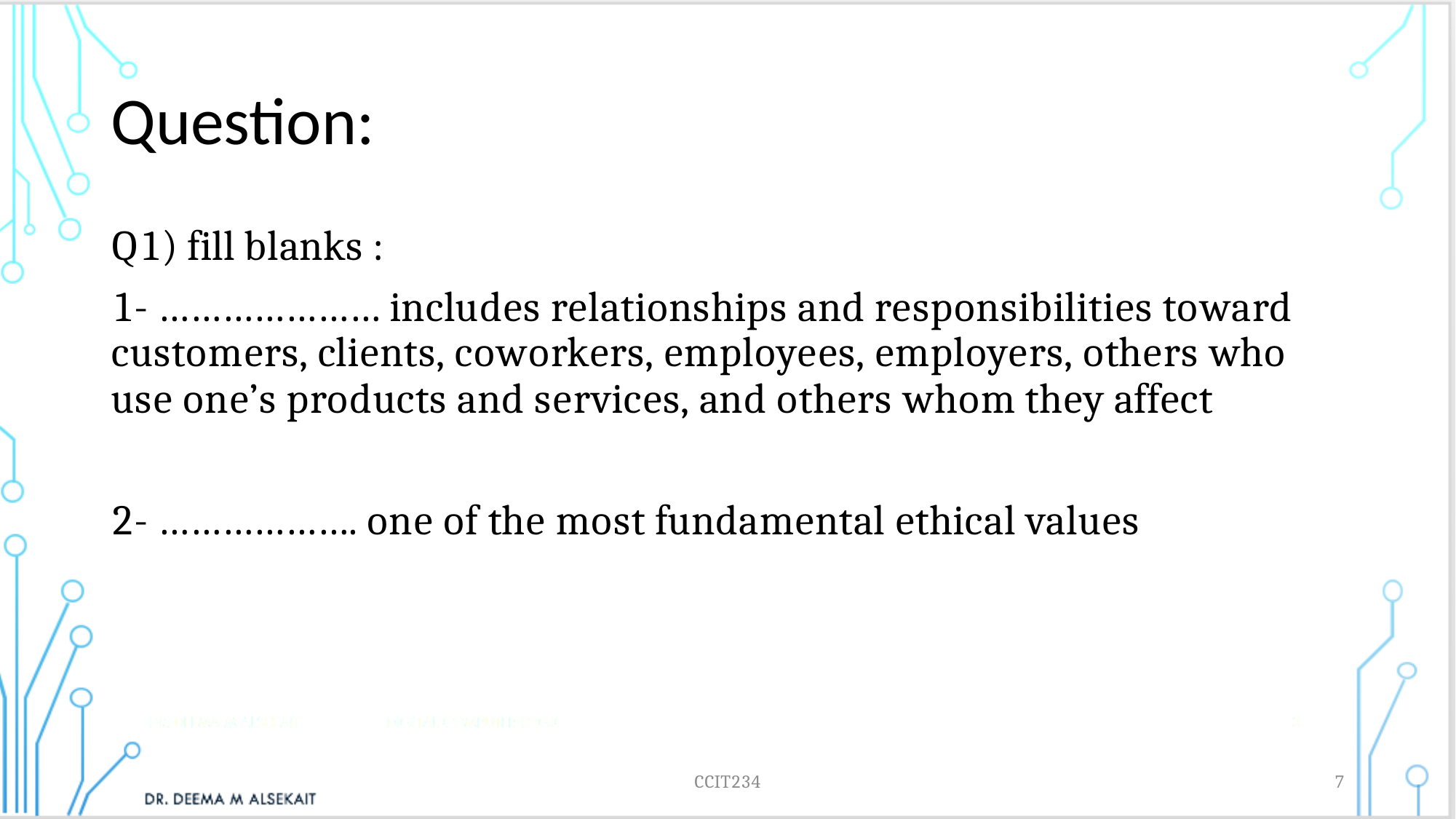

# Question:
Q1) fill blanks :
1- ………………… includes relationships and responsibilities toward customers, clients, coworkers, employees, employers, others who use one’s products and services, and others whom they affect

2- ………………. one of the most fundamental ethical values

CCIT234
7